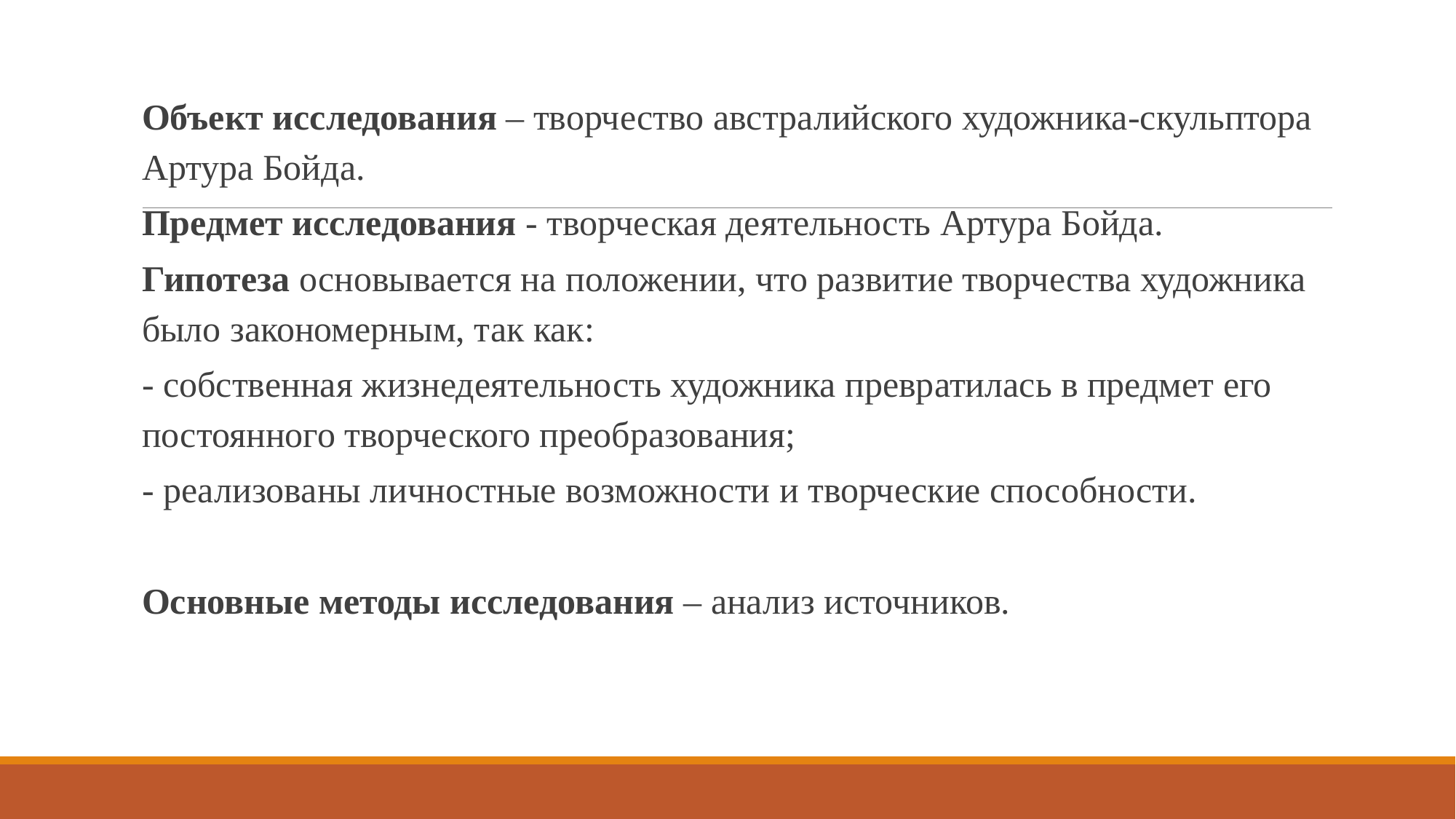

#
Объект исследования – творчество австралийского художника-скульптора  Артура Бойда.
Предмет исследования - творческая деятельность Артура Бойда.
Гипотеза основывается на положении, что развитие творчества художника было закономерным, так как:
- собственная жизнедеятельность художника превратилась в предмет его постоянного творческого преобразования;
- реализованы личностные возможности и творческие способности.

Основные методы исследования – анализ источников.